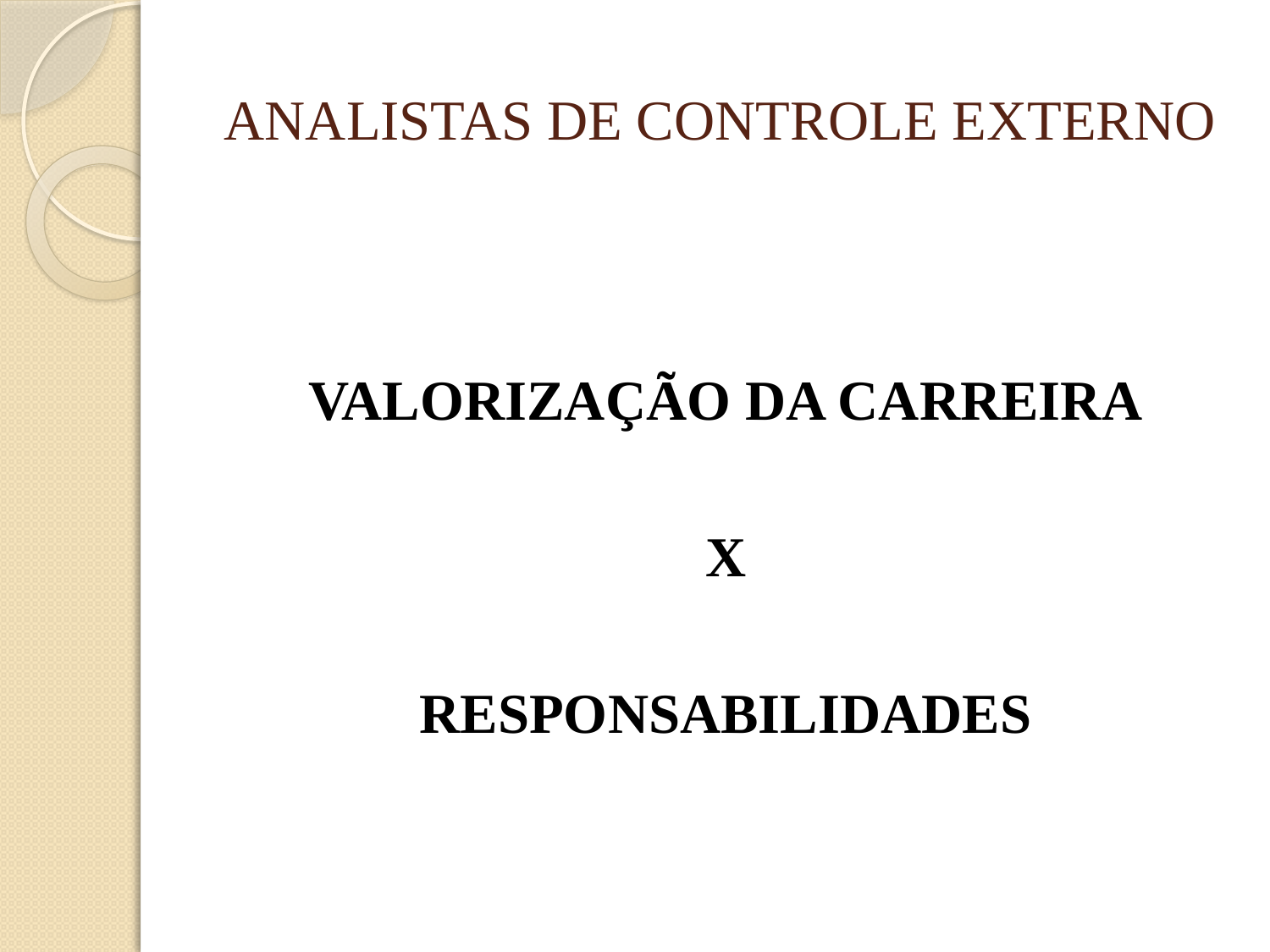

# ANALISTAS DE CONTROLE EXTERNO

VALORIZAÇÃO DA CARREIRA

X

RESPONSABILIDADES